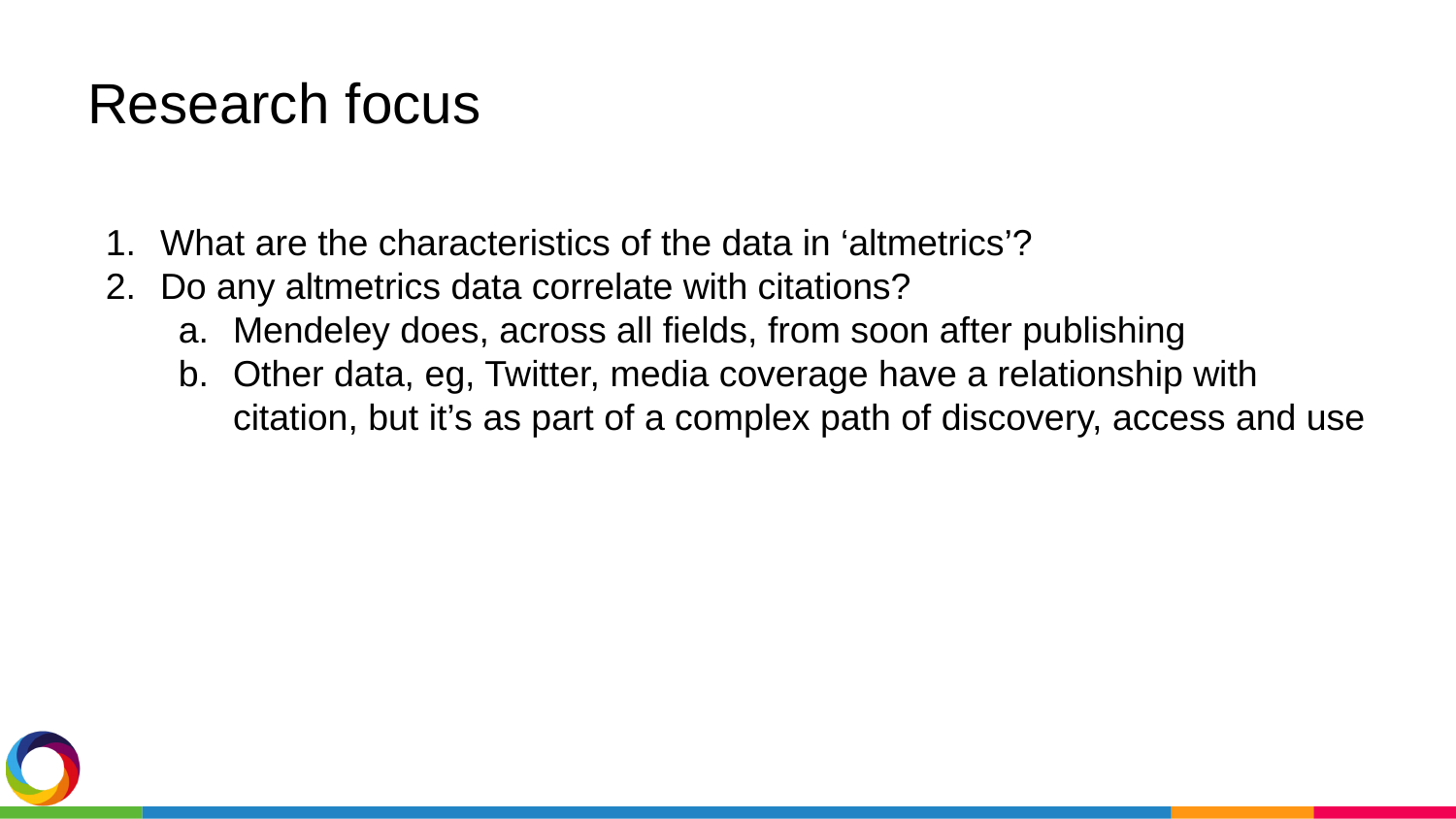

# Research focus
What are the characteristics of the data in ‘altmetrics’?
Do any altmetrics data correlate with citations?
Mendeley does, across all fields, from soon after publishing
Other data, eg, Twitter, media coverage have a relationship with citation, but it’s as part of a complex path of discovery, access and use